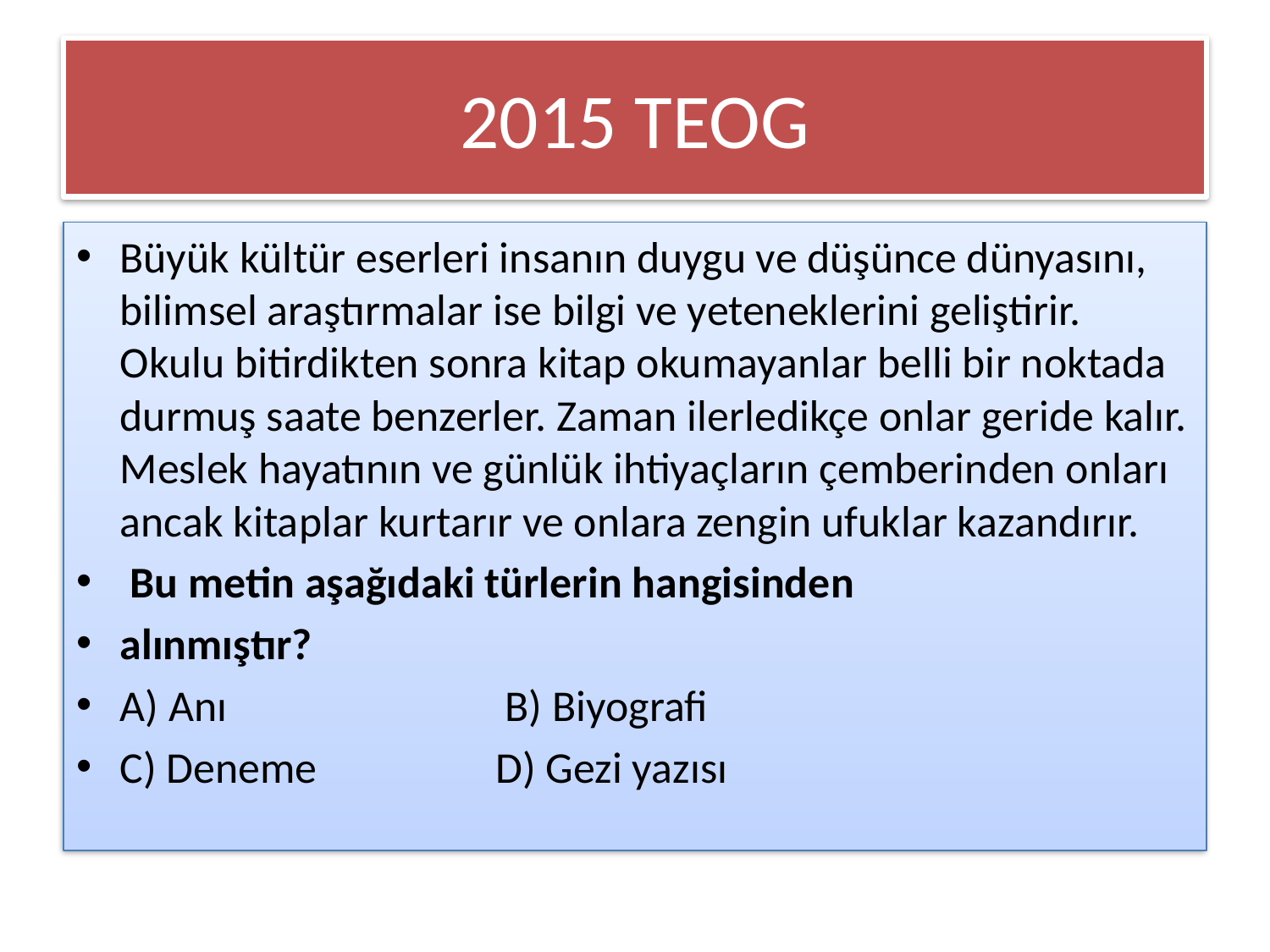

# 2015 TEOG
Büyük kültür eserleri insanın duygu ve düşünce dünyasını, bilimsel araştırmalar ise bilgi ve yeteneklerini geliştirir. Okulu bitirdikten sonra kitap okumayanlar belli bir noktada durmuş saate benzerler. Zaman ilerledikçe onlar geride kalır. Meslek hayatının ve günlük ihtiyaçların çemberinden onları ancak kitaplar kurtarır ve onlara zengin ufuklar kazandırır.
 Bu metin aşağıdaki türlerin hangisinden
alınmıştır?
A) Anı                            B) Biyografi
C) Deneme                  D) Gezi yazısı